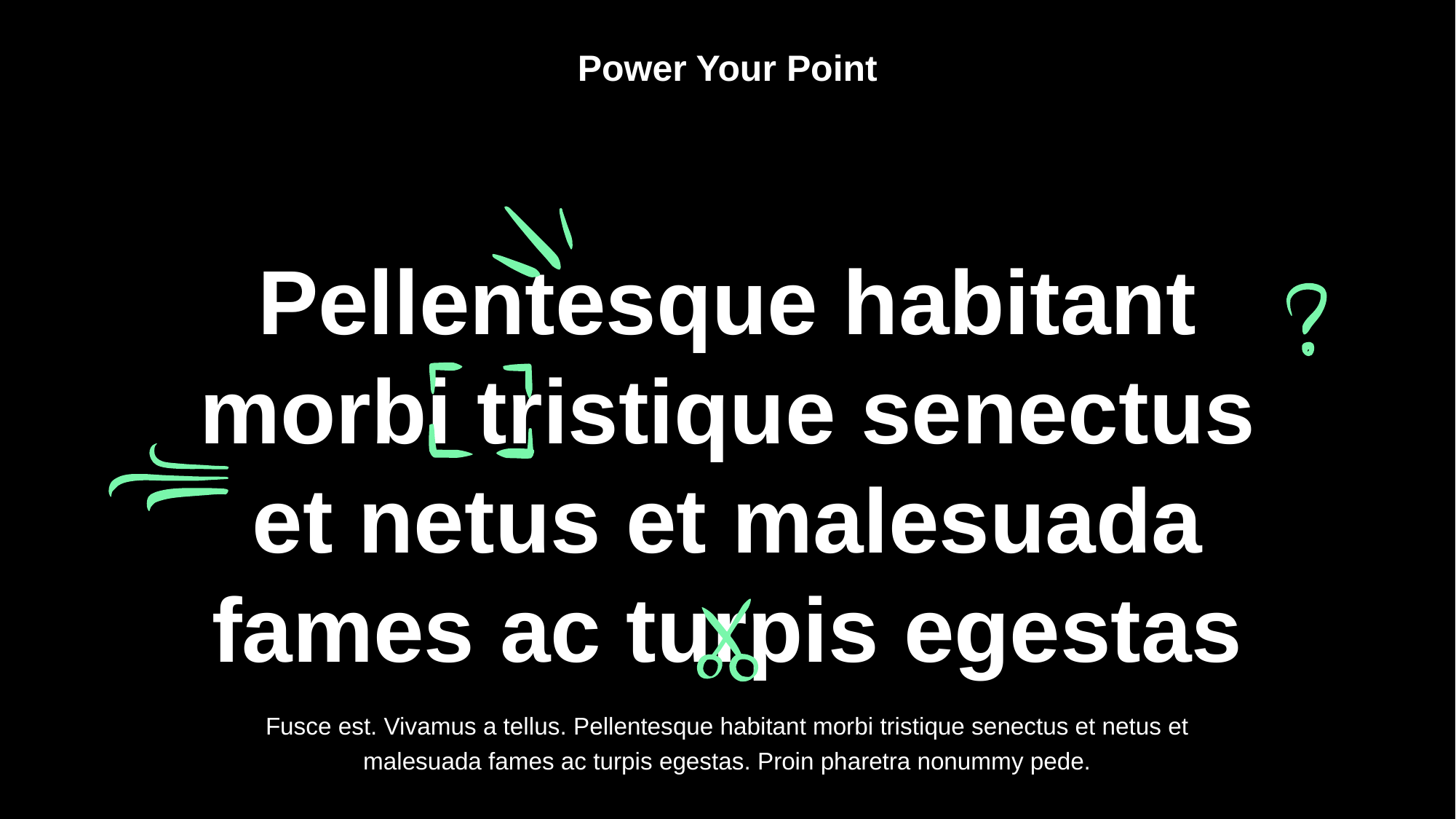

Power Your Point

Pellentesque habitant morbi tristique senectus et netus et malesuada fames ac turpis egestas

Fusce est. Vivamus a tellus. Pellentesque habitant morbi tristique senectus et netus et malesuada fames ac turpis egestas. Proin pharetra nonummy pede.